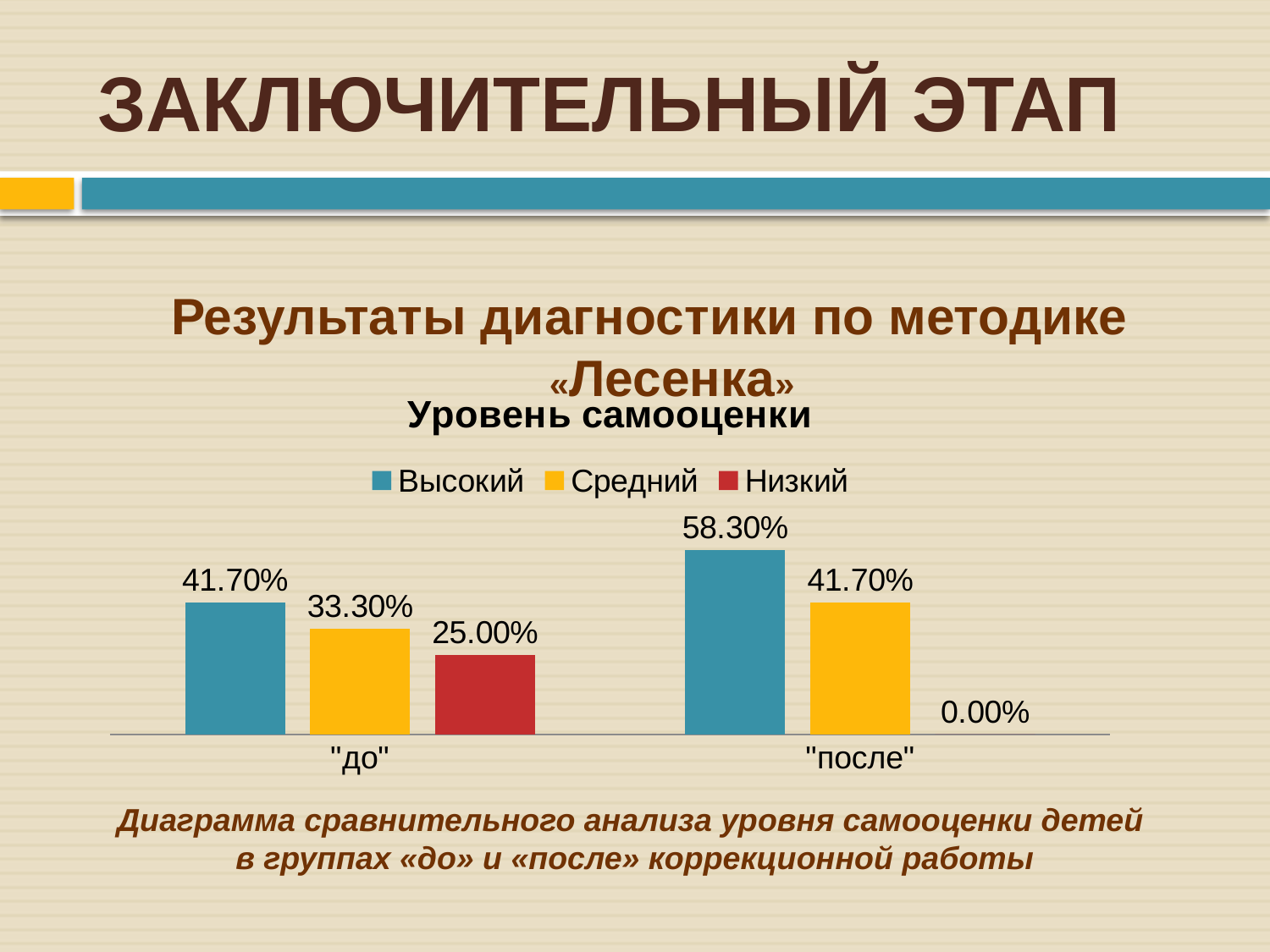

# ЗАКЛЮЧИТЕЛЬНЫЙ ЭТАП
Результаты диагностики по методике «Лесенка»

### Chart: Уровень самооценки

| Category | Высокий | Средний | Низкий |
|---|---|---|---|
| "до" | 0.4170000000000003 | 0.33300000000000324 | 0.25 |
| "после" | 0.583 | 0.4170000000000003 | 0.0 |
Диаграмма сравнительного анализа уровня самооценки детей
в группах «до» и «после» коррекционной работы